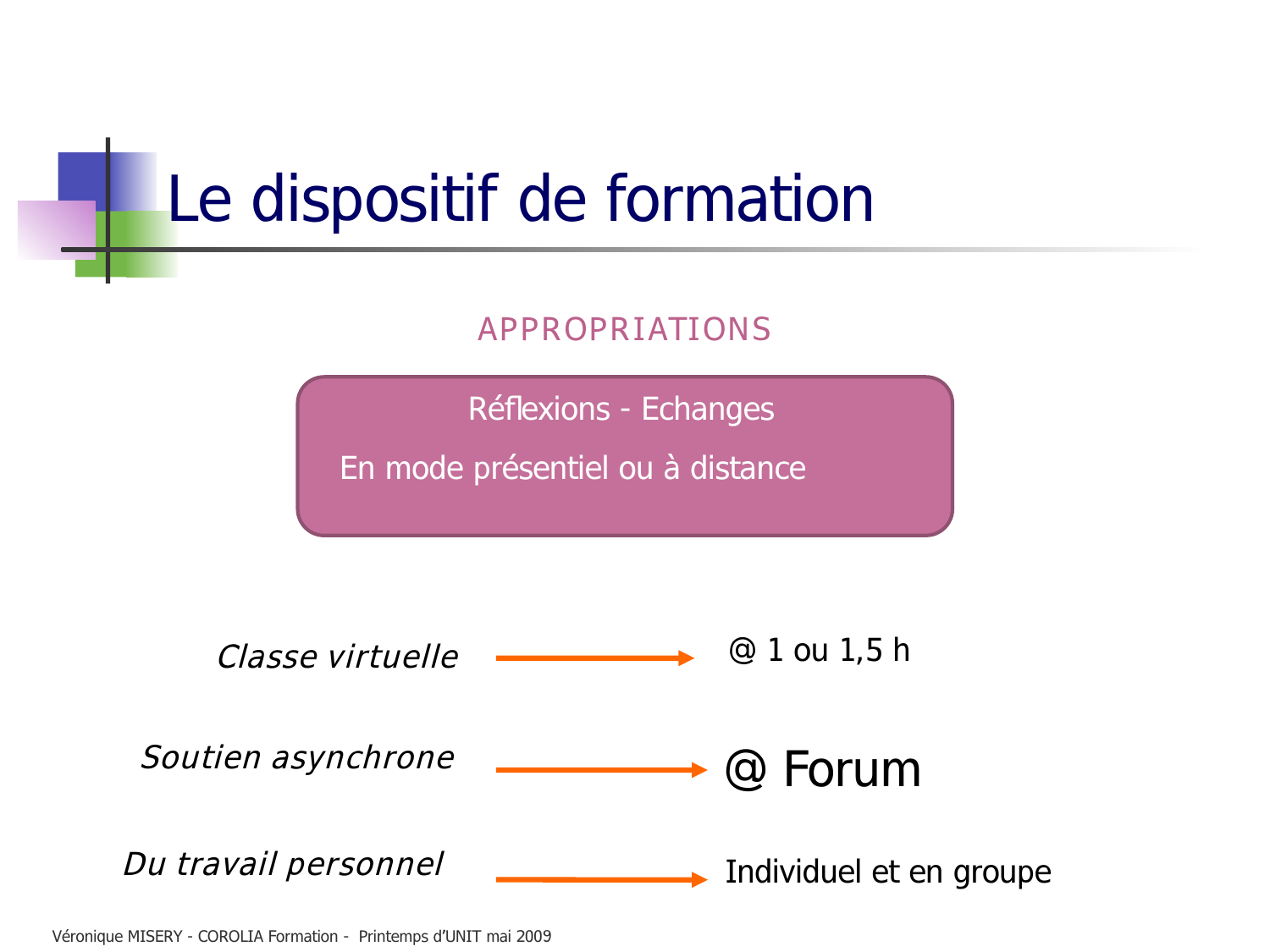

Le dispositif de formation
Appropriations

Réflexions - Echanges
En mode présentiel ou à distance
@ 1 ou 1,5 h
Classe virtuelle

Soutien asynchrone
@ Forum

Du travail personnel
Individuel et en groupe

Véronique MISERY - COROLIA Formation -  Printemps d’UNIT mai 2009